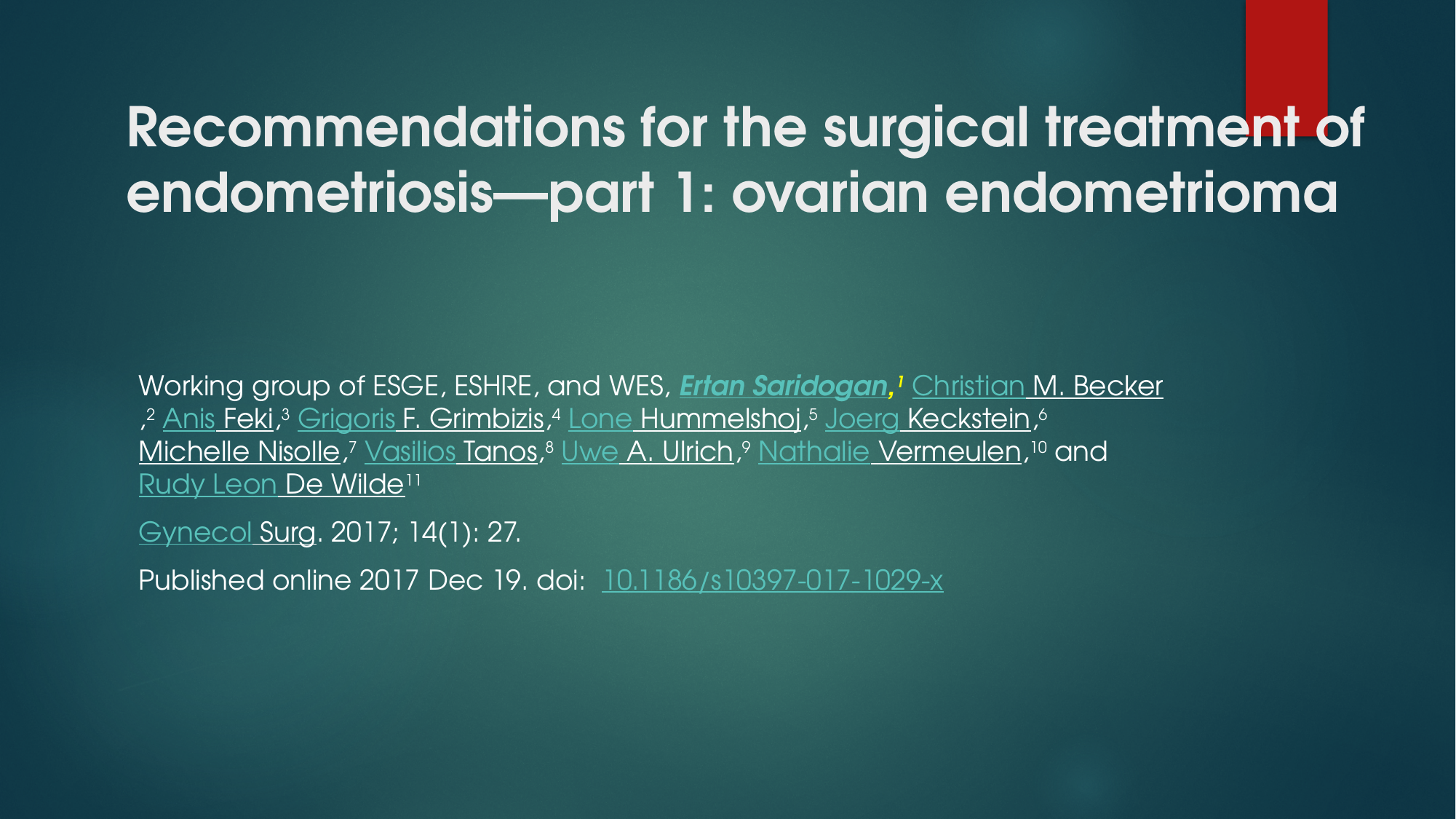

# Recommendations for the surgical treatment of endometriosis—part 1: ovarian endometrioma
Working group of ESGE, ESHRE, and WES, Ertan Saridogan,1 Christian M. Becker,2 Anis Feki,3 Grigoris F. Grimbizis,4 Lone Hummelshoj,5 Joerg Keckstein,6 Michelle Nisolle,7 Vasilios Tanos,8 Uwe A. Ulrich,9 Nathalie Vermeulen,10 and Rudy Leon De Wilde11
Gynecol Surg. 2017; 14(1): 27.
Published online 2017 Dec 19. doi:  10.1186/s10397-017-1029-x